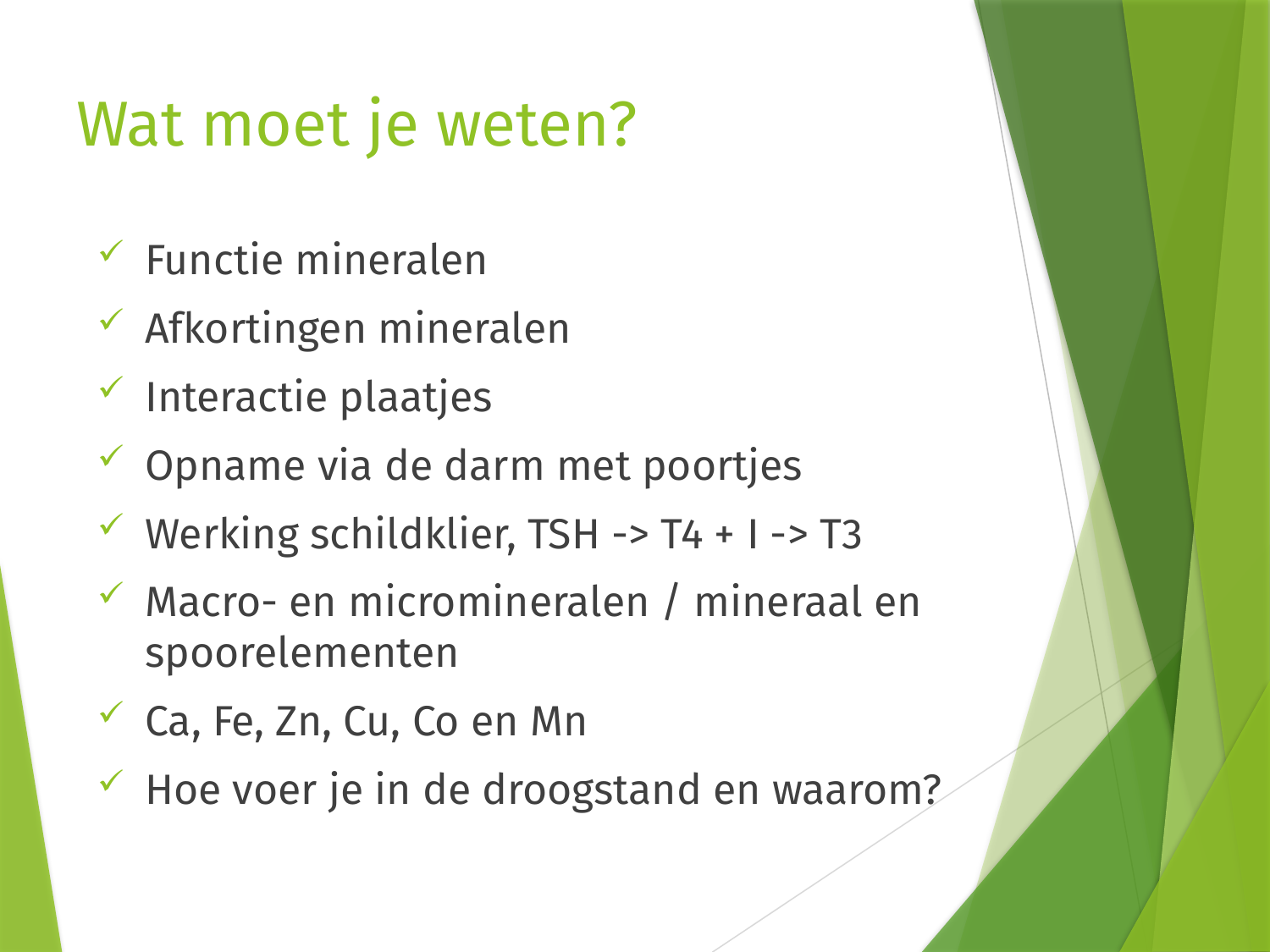

# Wat moet je weten?
Functie mineralen
Afkortingen mineralen
Interactie plaatjes
Opname via de darm met poortjes
Werking schildklier, TSH -> T4 + I -> T3
Macro- en micromineralen / mineraal en spoorelementen
Ca, Fe, Zn, Cu, Co en Mn
Hoe voer je in de droogstand en waarom?